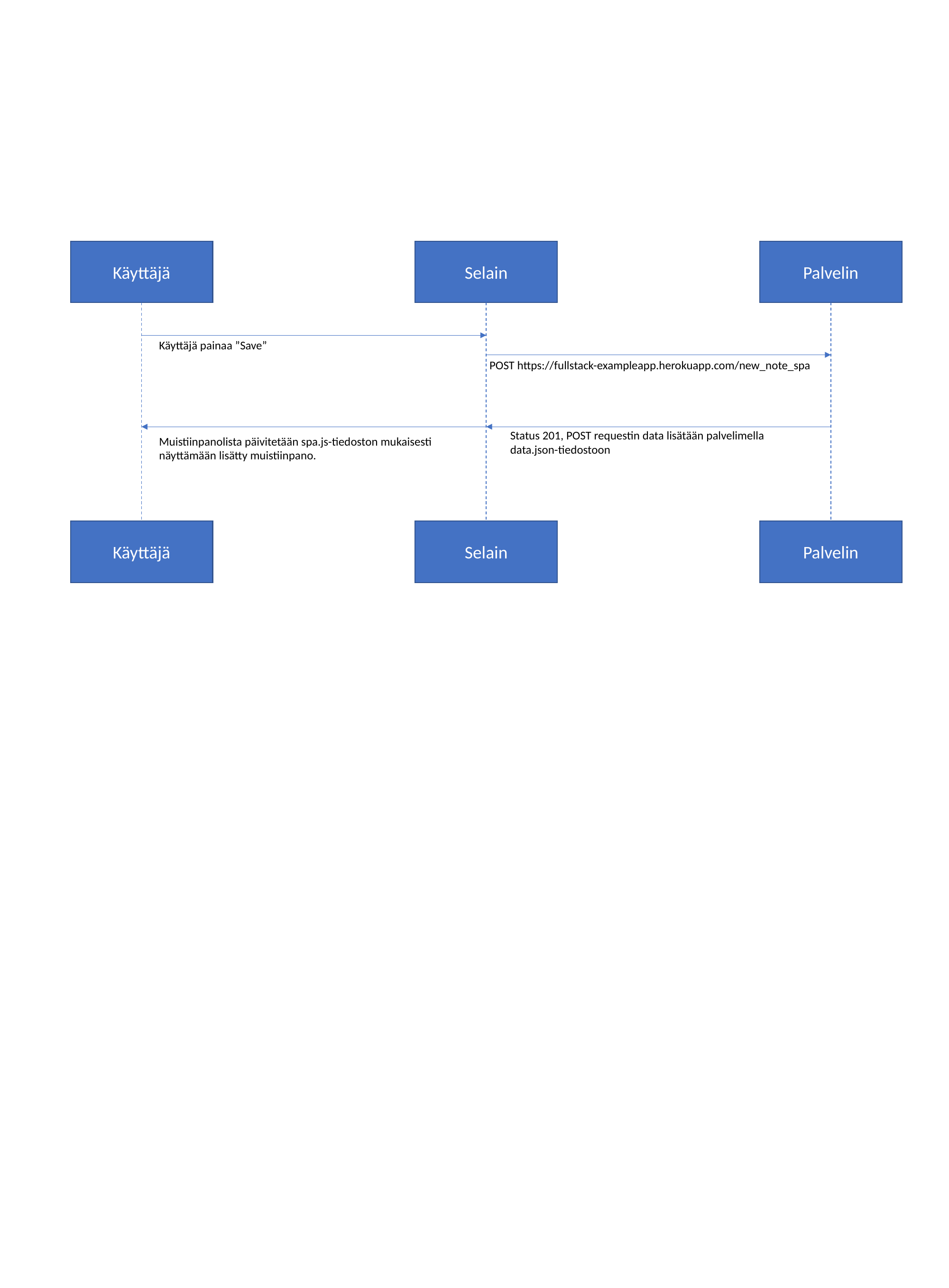

Käyttäjä
Selain
Palvelin
Käyttäjä painaa ”Save”
POST https://fullstack-exampleapp.herokuapp.com/new_note_spa
Status 201, POST requestin data lisätään palvelimella data.json-tiedostoon
Muistiinpanolista päivitetään spa.js-tiedoston mukaisesti näyttämään lisätty muistiinpano.
Käyttäjä
Selain
Palvelin